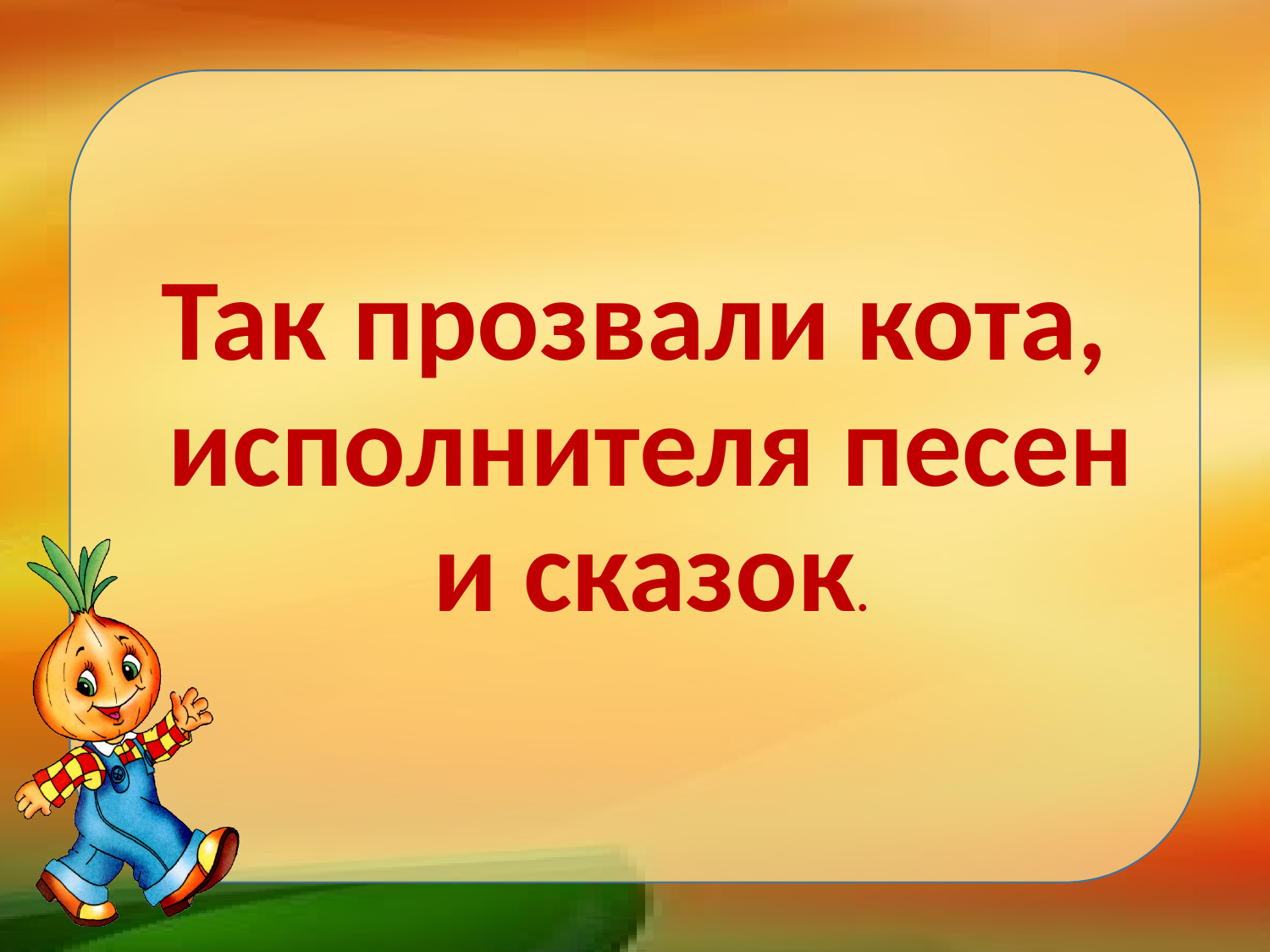

#
Так прозвали кота, исполнителя песен и сказок.